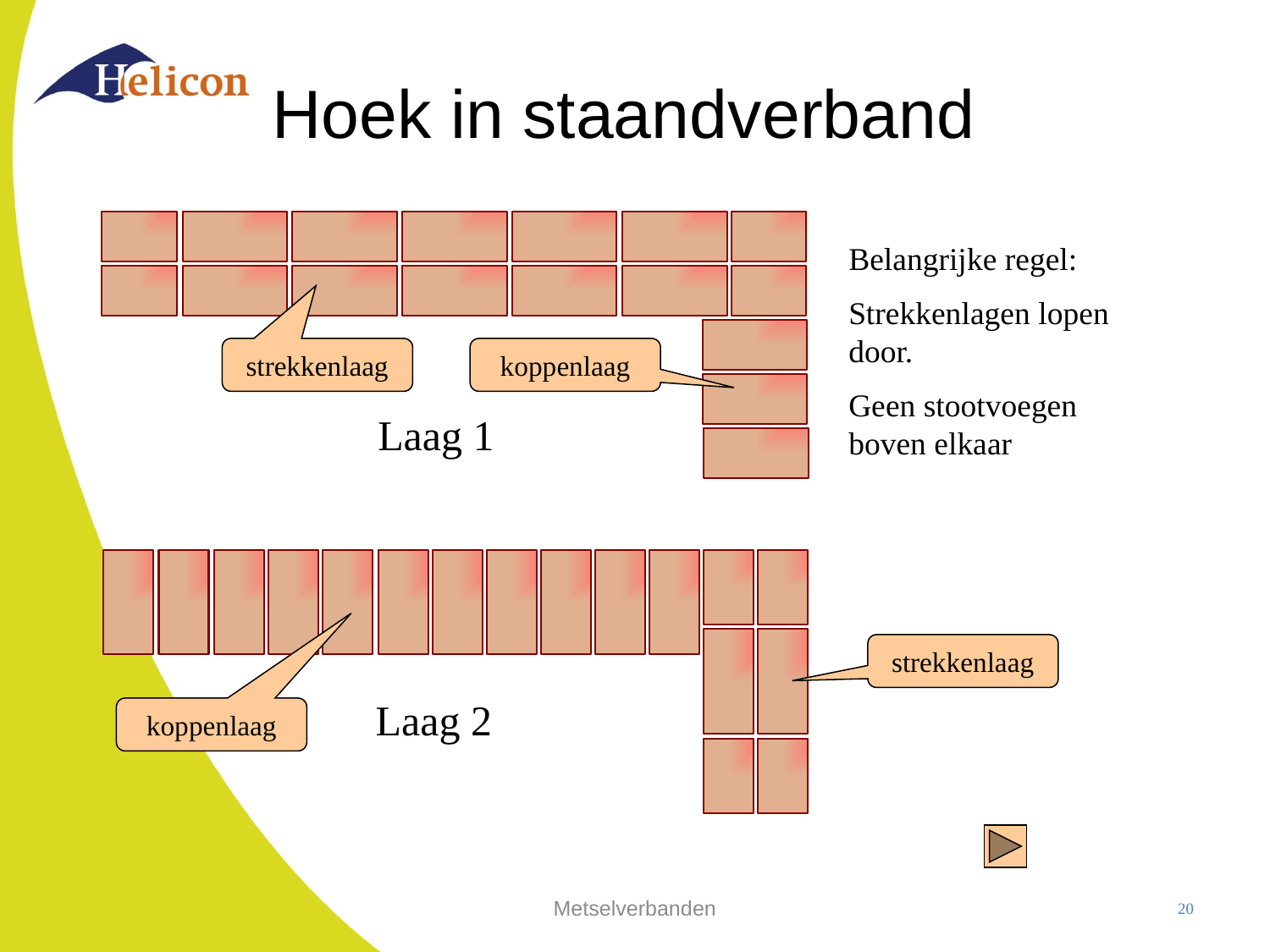

# Hoek in staandverband

Belangrijke regel:
Strekkenlagen lopen door.
Geen stootvoegen boven elkaar
strekkenlaag
koppenlaag
Laag 1

strekkenlaag
Laag 2
koppenlaag

Metselverbanden
20